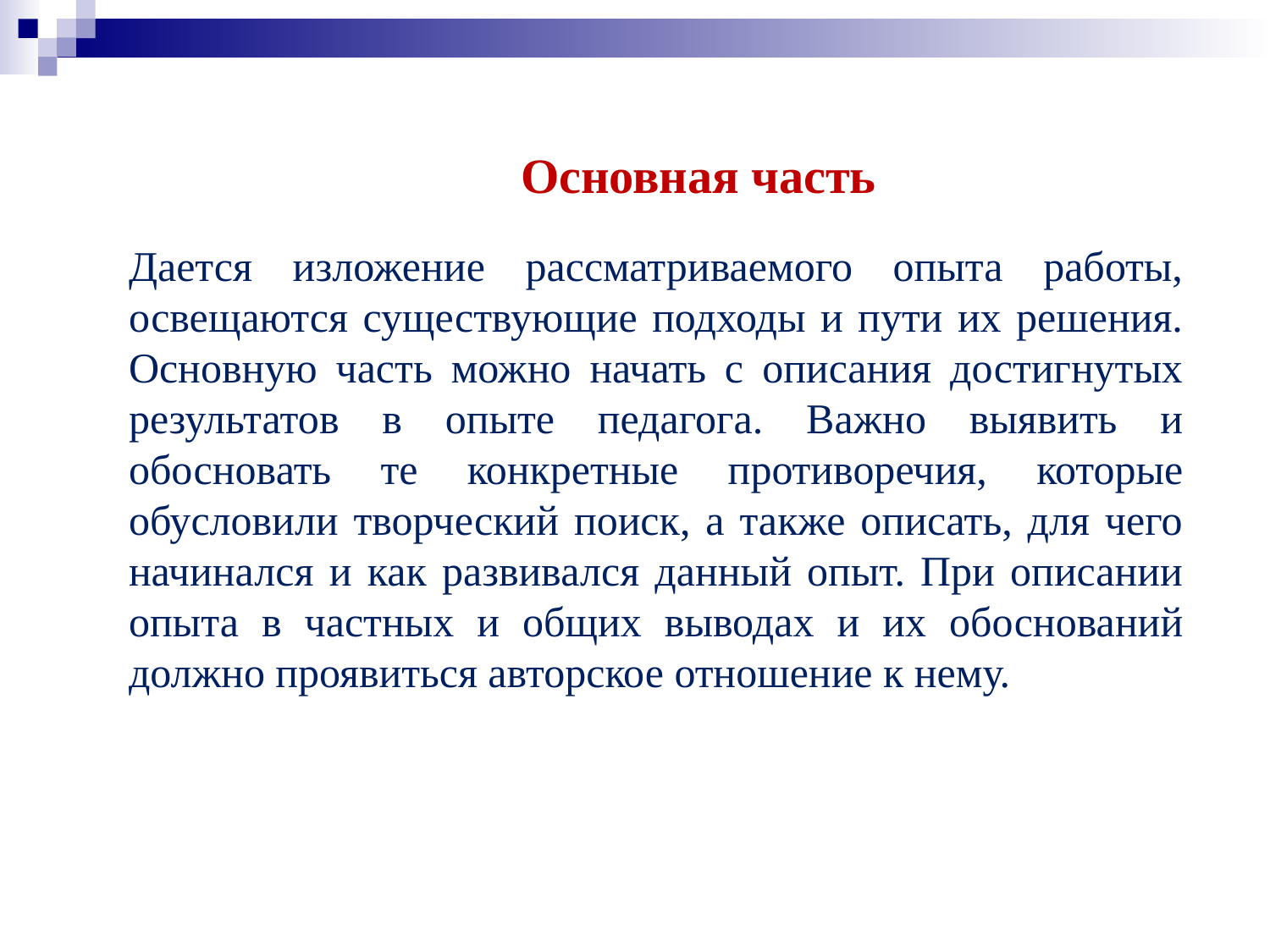

Основная часть
Дается изложение рассматриваемого опыта работы, освещаются существующие подходы и пути их решения. Основную часть можно начать с описания достигнутых результатов в опыте педагога. Важно выявить и обосновать те конкретные противоречия, которые обусловили творческий поиск, а также описать, для чего начинался и как развивался данный опыт. При описании опыта в частных и общих выводах и их обоснований должно проявиться авторское отношение к нему.